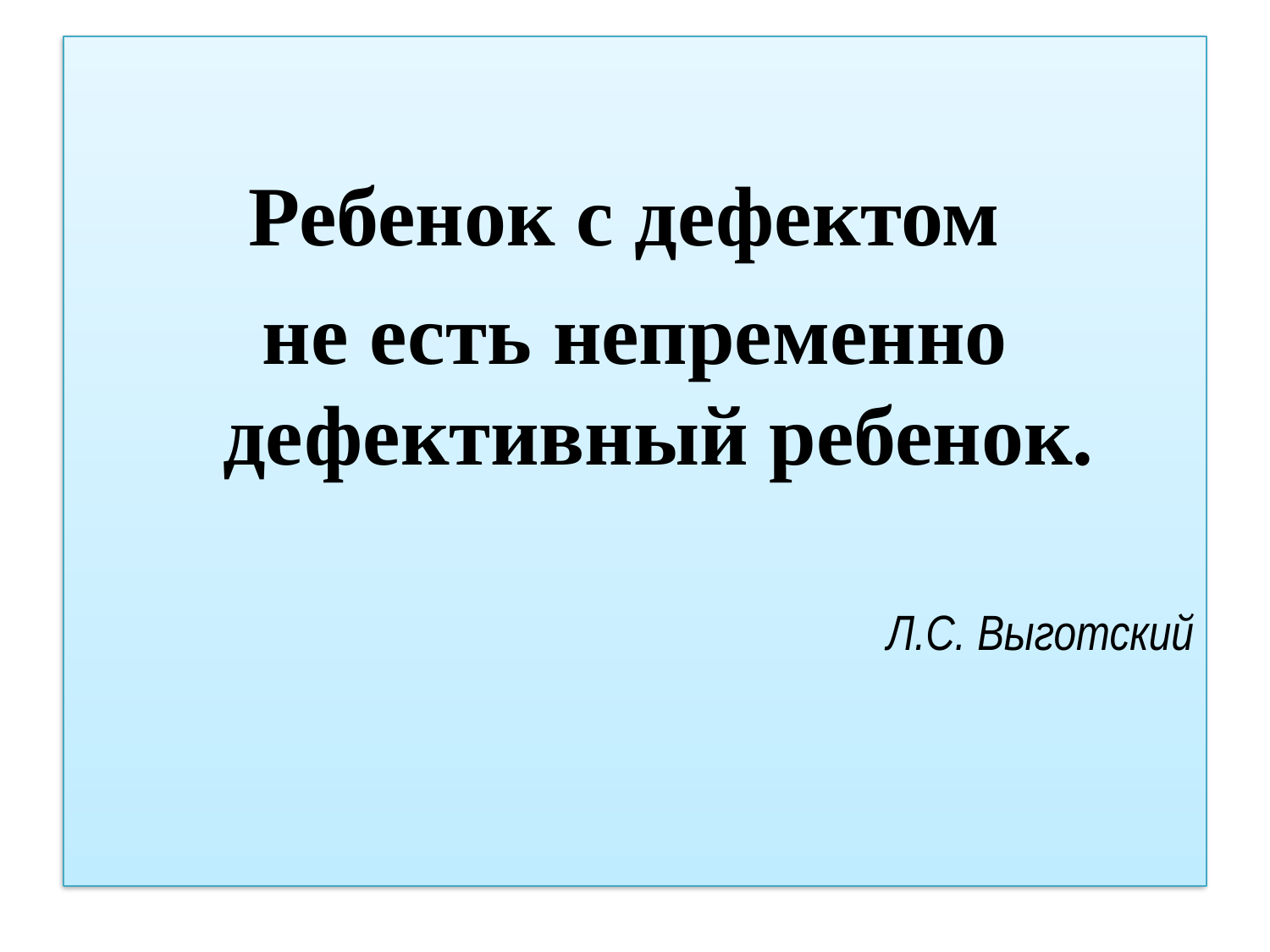

Ребенок с дефектом
не есть непременно дефективный ребенок.

Л.С. Выготский

#